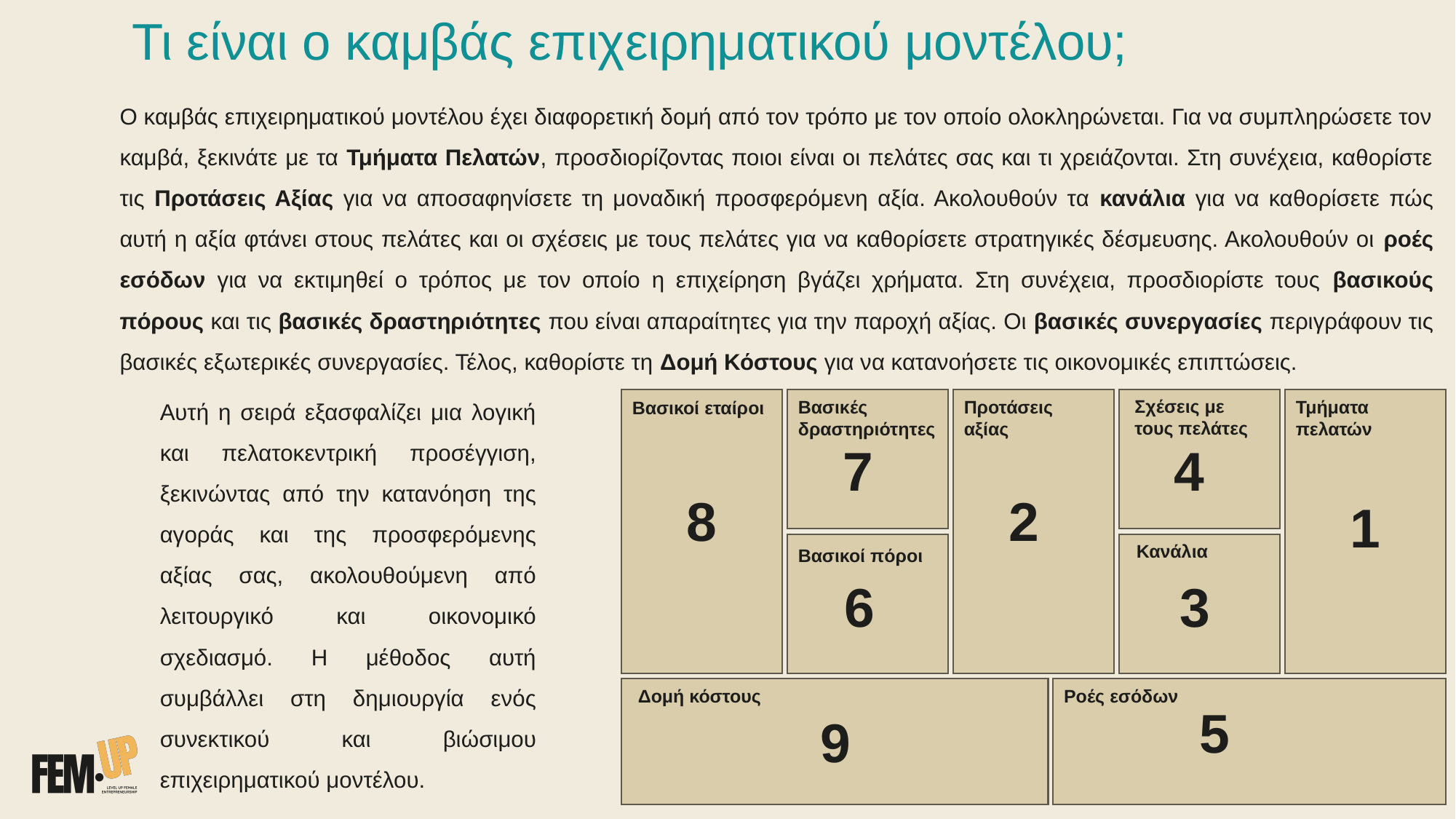

# Τι είναι ο καμβάς επιχειρηματικού μοντέλου;
Ο καμβάς επιχειρηματικού μοντέλου έχει διαφορετική δομή από τον τρόπο με τον οποίο ολοκληρώνεται. Για να συμπληρώσετε τον καμβά, ξεκινάτε με τα Τμήματα Πελατών, προσδιορίζοντας ποιοι είναι οι πελάτες σας και τι χρειάζονται. Στη συνέχεια, καθορίστε τις Προτάσεις Αξίας για να αποσαφηνίσετε τη μοναδική προσφερόμενη αξία. Ακολουθούν τα κανάλια για να καθορίσετε πώς αυτή η αξία φτάνει στους πελάτες και οι σχέσεις με τους πελάτες για να καθορίσετε στρατηγικές δέσμευσης. Ακολουθούν οι ροές εσόδων για να εκτιμηθεί ο τρόπος με τον οποίο η επιχείρηση βγάζει χρήματα. Στη συνέχεια, προσδιορίστε τους βασικούς πόρους και τις βασικές δραστηριότητες που είναι απαραίτητες για την παροχή αξίας. Οι βασικές συνεργασίες περιγράφουν τις βασικές εξωτερικές συνεργασίες. Τέλος, καθορίστε τη Δομή Κόστους για να κατανοήσετε τις οικονομικές επιπτώσεις.
Αυτή η σειρά εξασφαλίζει μια λογική και πελατοκεντρική προσέγγιση, ξεκινώντας από την κατανόηση της αγοράς και της προσφερόμενης αξίας σας, ακολουθούμενη από λειτουργικό και οικονομικό σχεδιασμό. Η μέθοδος αυτή συμβάλλει στη δημιουργία ενός συνεκτικού και βιώσιμου επιχειρηματικού μοντέλου.

Σχέσεις με τους πελάτες
Τμήματα πελατών
Προτάσεις αξίας
Βασικοί εταίροι
Βασικές δραστηριότητες
Κανάλια
Βασικοί πόροι
Δομή κόστους
Ροές εσόδων
4
7
8
2
1
6
3
5
9